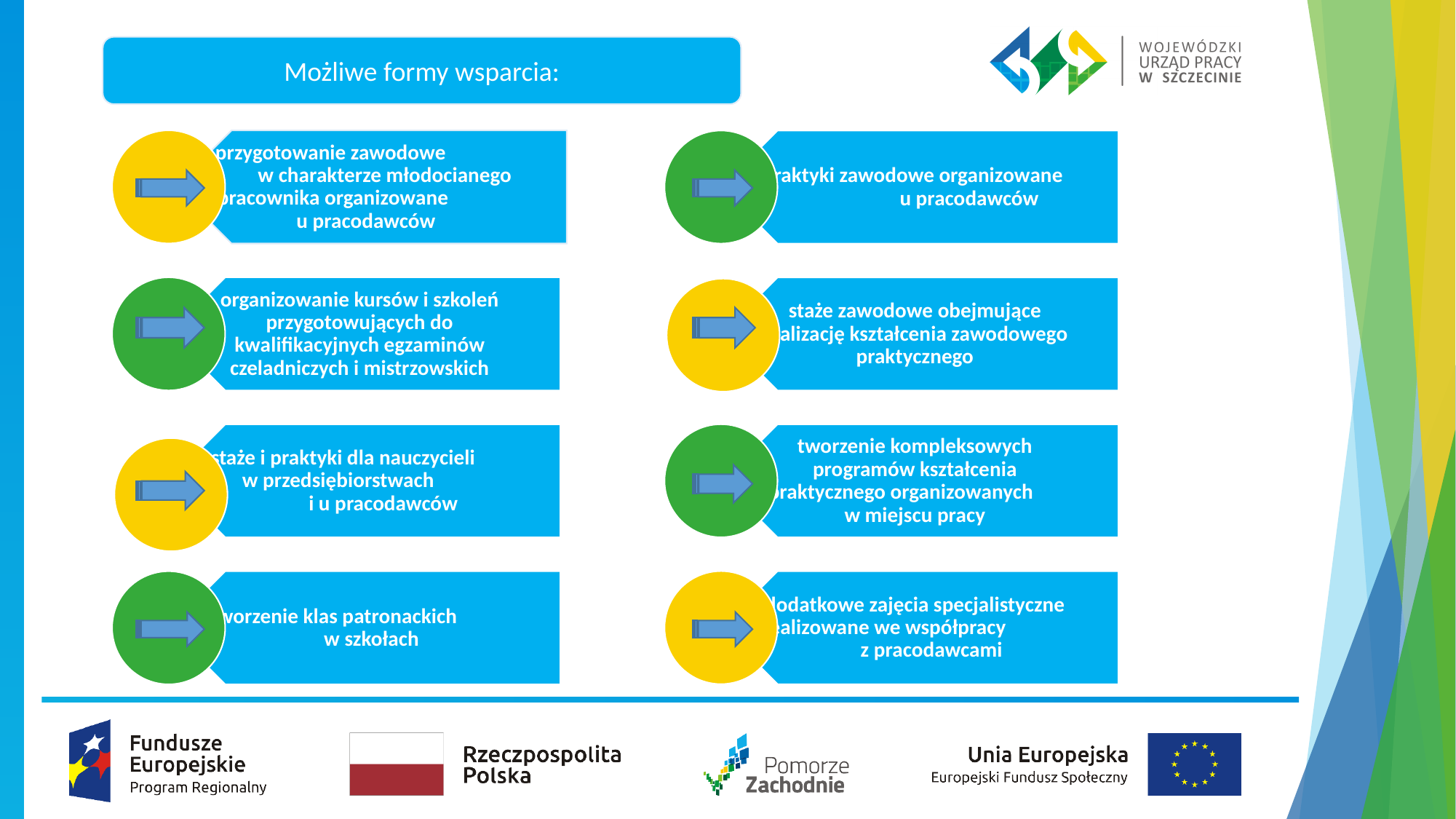

#
Możliwe formy wsparcia:
przygotowanie zawodowe                        w charakterze młodocianego pracownika organizowane               u pracodawców
organizowanie kursów i szkoleń przygotowujących do kwalifikacyjnych egzaminów czeladniczych i mistrzowskich
staże i praktyki dla nauczycieli               w przedsiębiorstwach                             i u pracodawców
tworzenie klas patronackich                 w szkołach
praktyki zawodowe organizowane                         u pracodawców
staże zawodowe obejmujące realizację kształcenia zawodowego praktycznego
tworzenie kompleksowych programów kształcenia praktycznego organizowanych       w miejscu pracy
dodatkowe zajęcia specjalistyczne realizowane we współpracy                     z pracodawcami